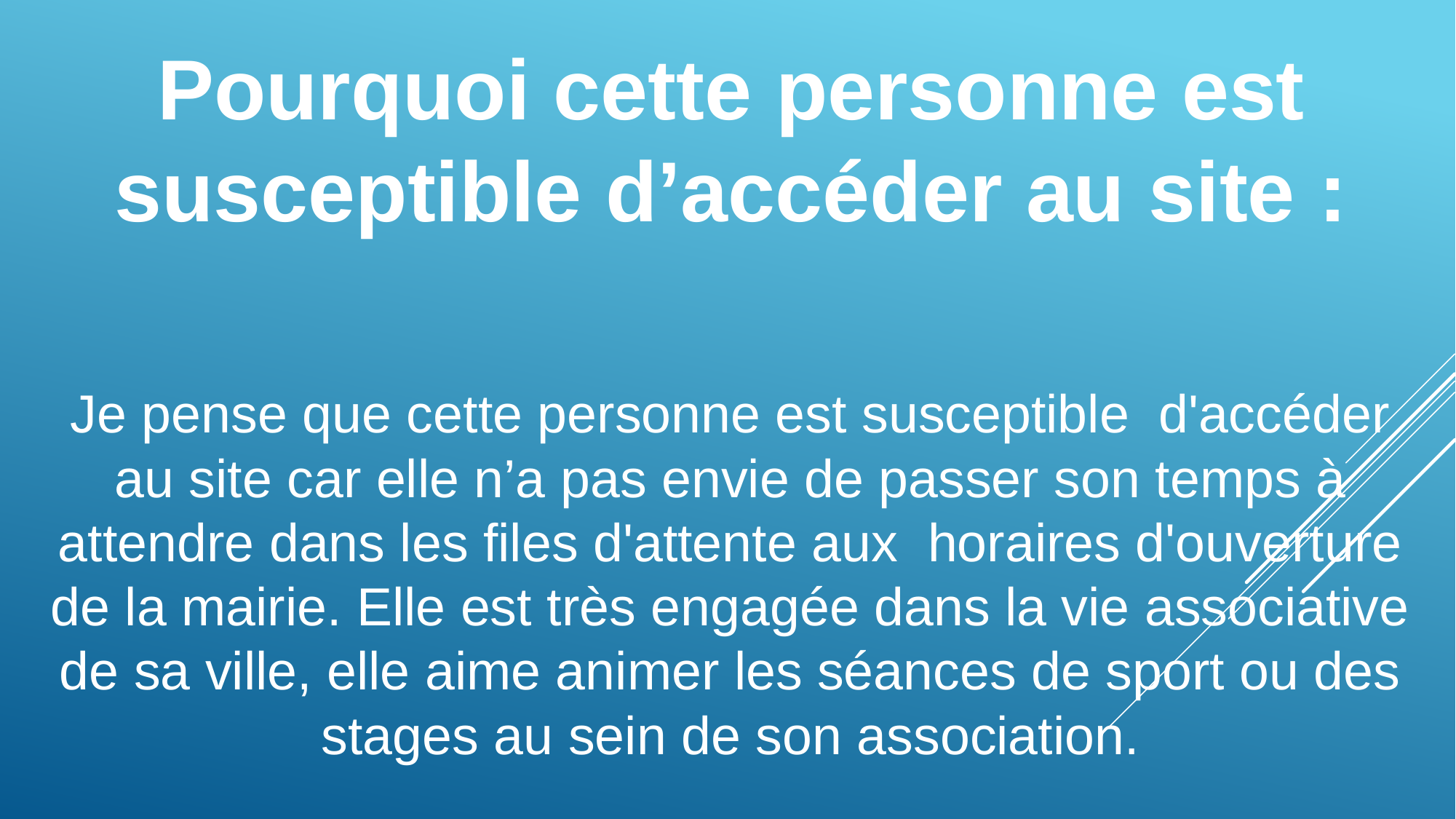

Pourquoi cette personne est susceptible d’accéder au site :

Je pense que cette personne est susceptible  d'accéder au site car elle n’a pas envie de passer son temps à attendre dans les files d'attente aux  horaires d'ouverture de la mairie. Elle est très engagée dans la vie associative de sa ville, elle aime animer les séances de sport ou des stages au sein de son association.